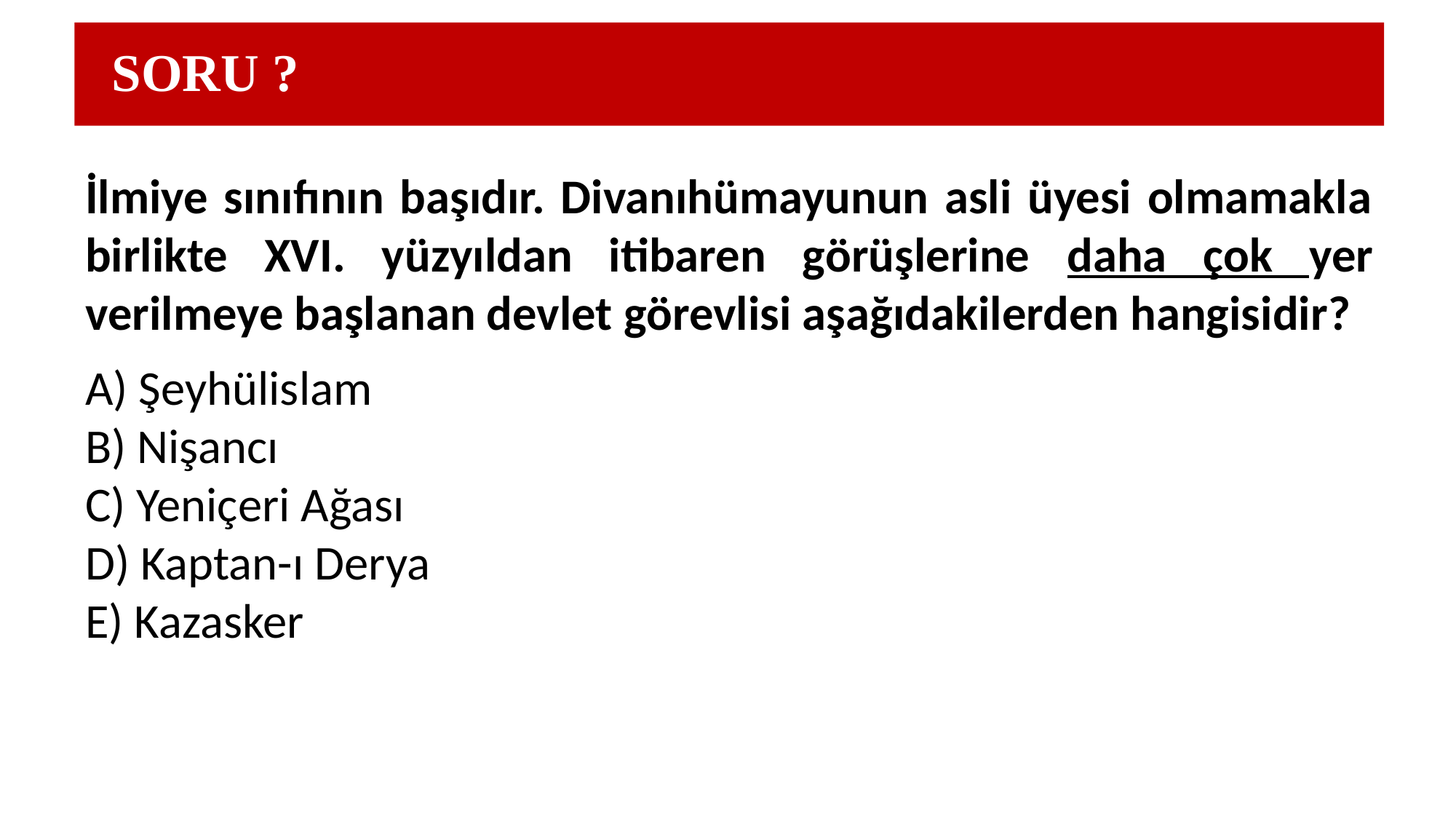

# SORU ?
İlmiye sınıfının başıdır. Divanıhümayunun asli üyesi olmamakla birlikte XVI. yüzyıldan itibaren görüşlerine daha çok yer verilmeye başlanan devlet görevlisi aşağıdakilerden hangisidir?

A) Şeyhülislam
B) Nişancı
C) Yeniçeri Ağası
D) Kaptan-ı Derya
E) Kazasker